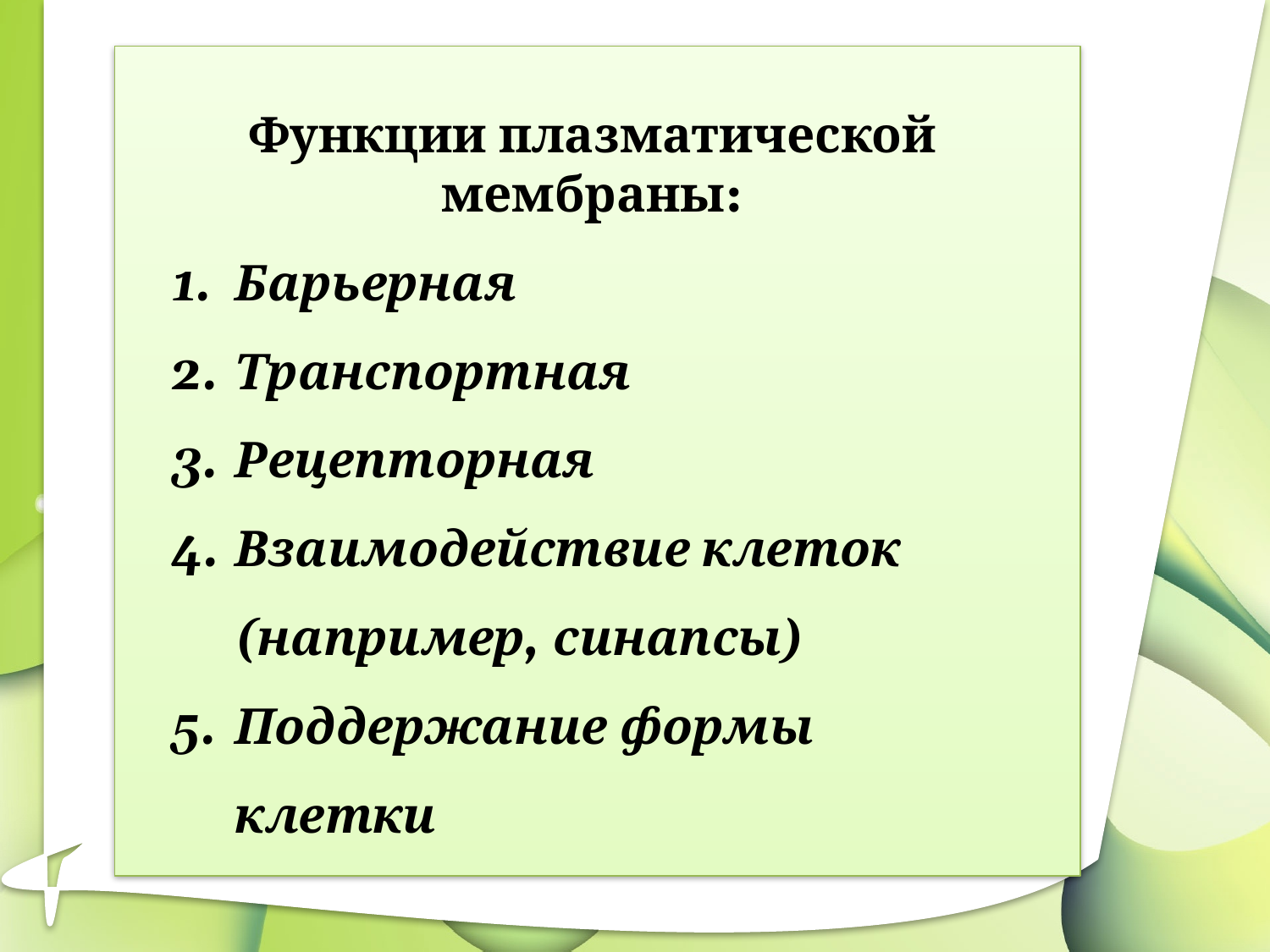

Функции плазматической мембраны:
Барьерная
Транспортная
Рецепторная
Взаимодействие клеток (например, синапсы)
Поддержание формы клетки